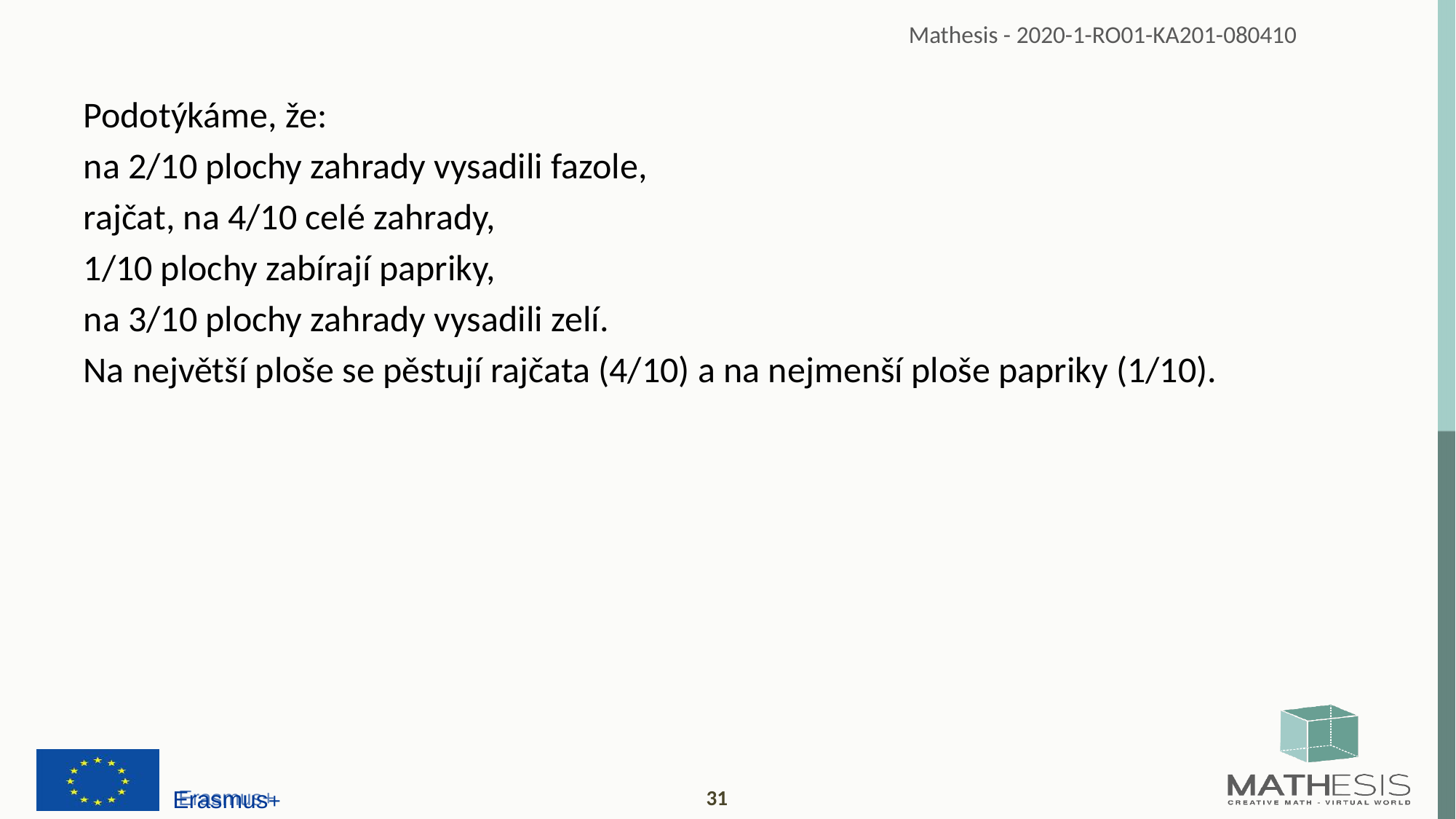

Podotýkáme, že:
na 2/10 plochy zahrady vysadili fazole,
rajčat, na 4/10 celé zahrady,
1/10 plochy zabírají papriky,
na 3/10 plochy zahrady vysadili zelí.
Na největší ploše se pěstují rajčata (4/10) a na nejmenší ploše papriky (1/10).